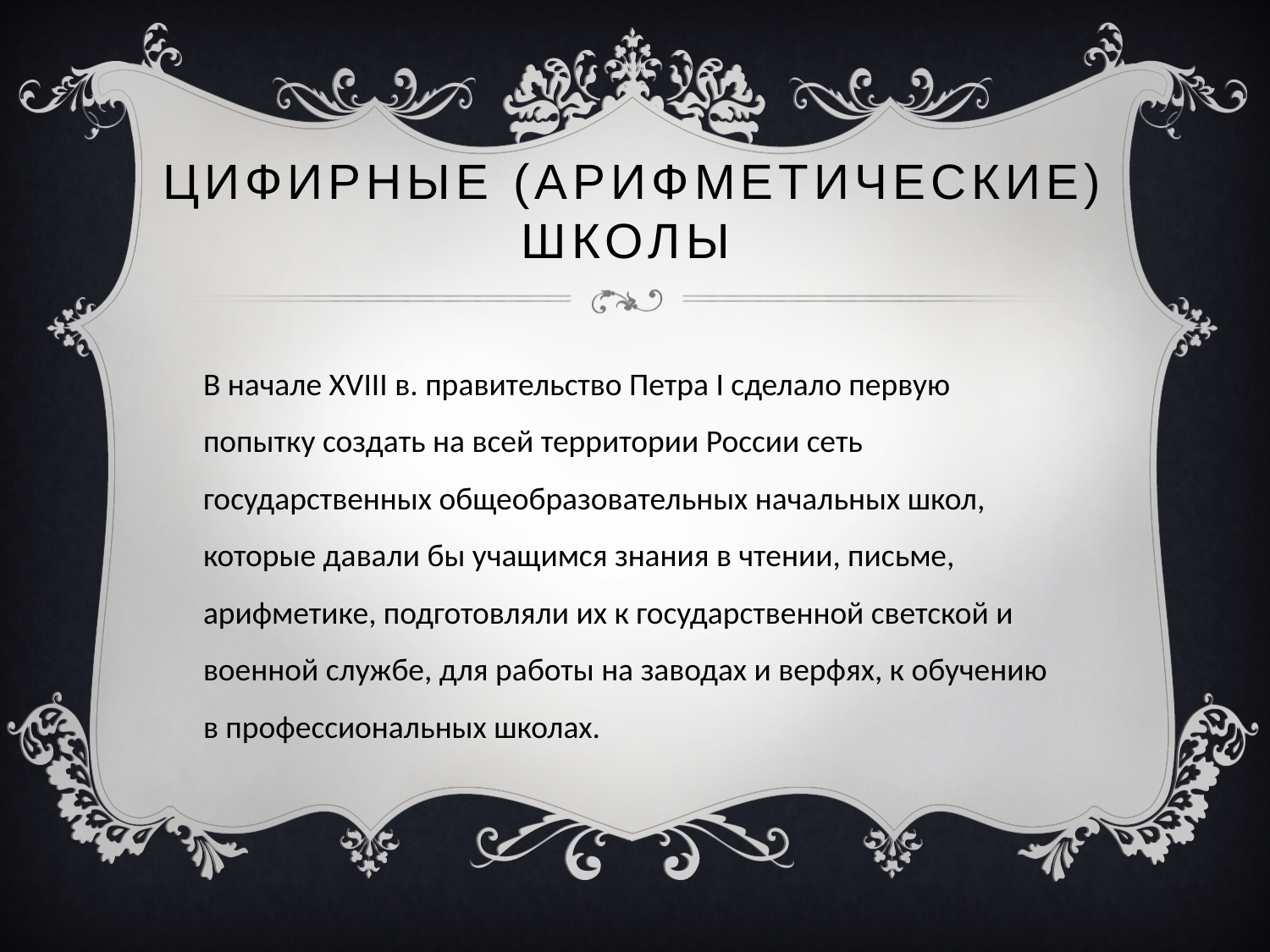

# Цифирные (арифметические) школы
В начале XVIII в. правительство Петра I сделало первую попытку создать на всей территории России сеть государственных общеобразовательных начальных школ, которые давали бы учащимся знания в чтении, письме, арифметике, подготовляли их к государственной светской и военной службе, для работы на заводах и верфях, к обучению в профессиональных школах.